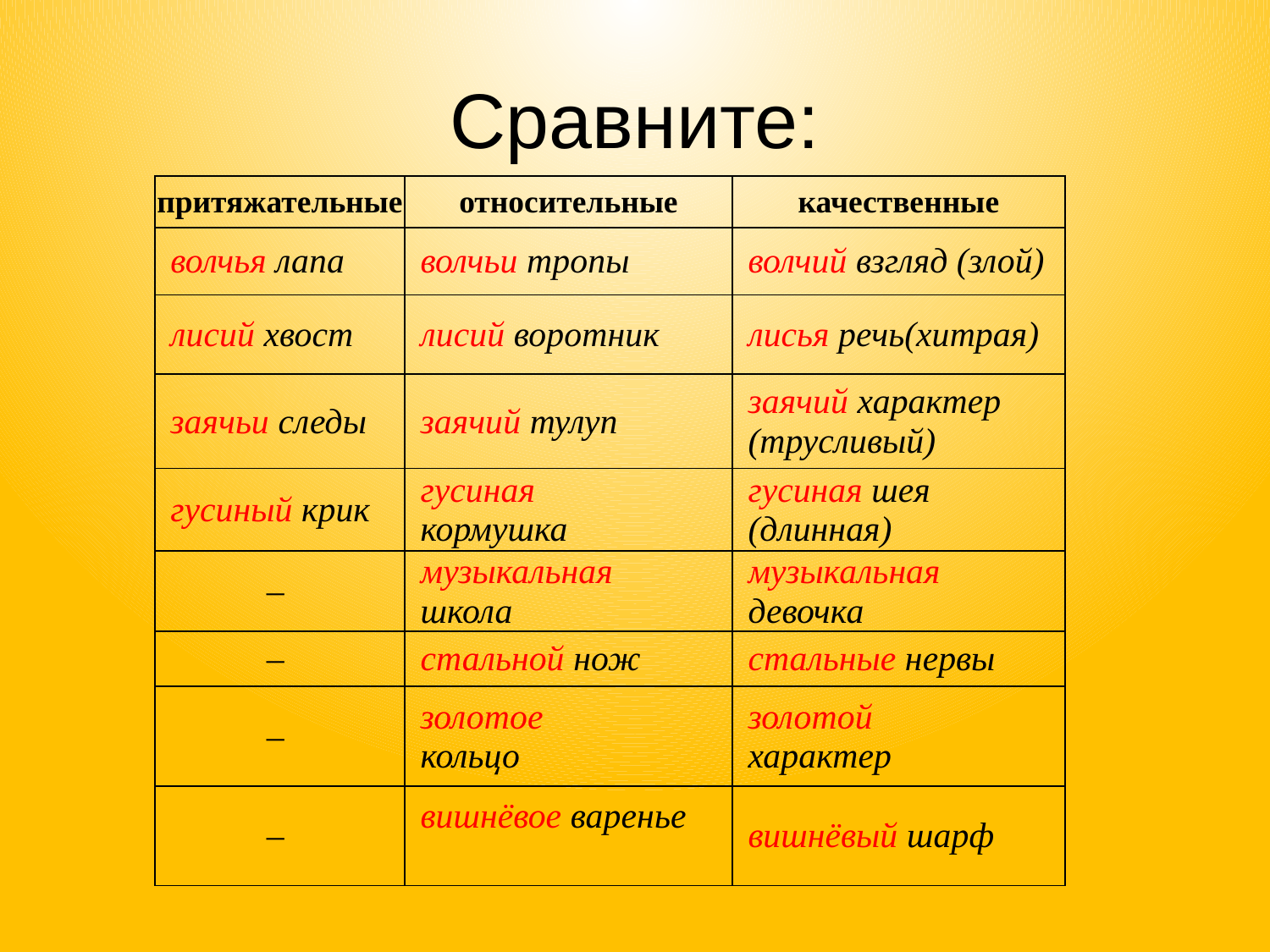

# Сравните:
| притяжательные | относительные | качественные |
| --- | --- | --- |
| волчья лапа | волчьи тропы | волчий взгляд (злой) |
| лисий хвост | лисий воротник | лисья речь(хитрая) |
| заячьи следы | заячий тулуп | заячий характер (трусливый) |
| гусиный крик | гусиная кормушка | гусиная шея (длинная) |
| – | музыкальная школа | музыкальная девочка |
| – | стальной нож | стальные нервы |
| – | золотое кольцо | золотой характер |
| – | вишнёвое варенье | вишнёвый шарф |